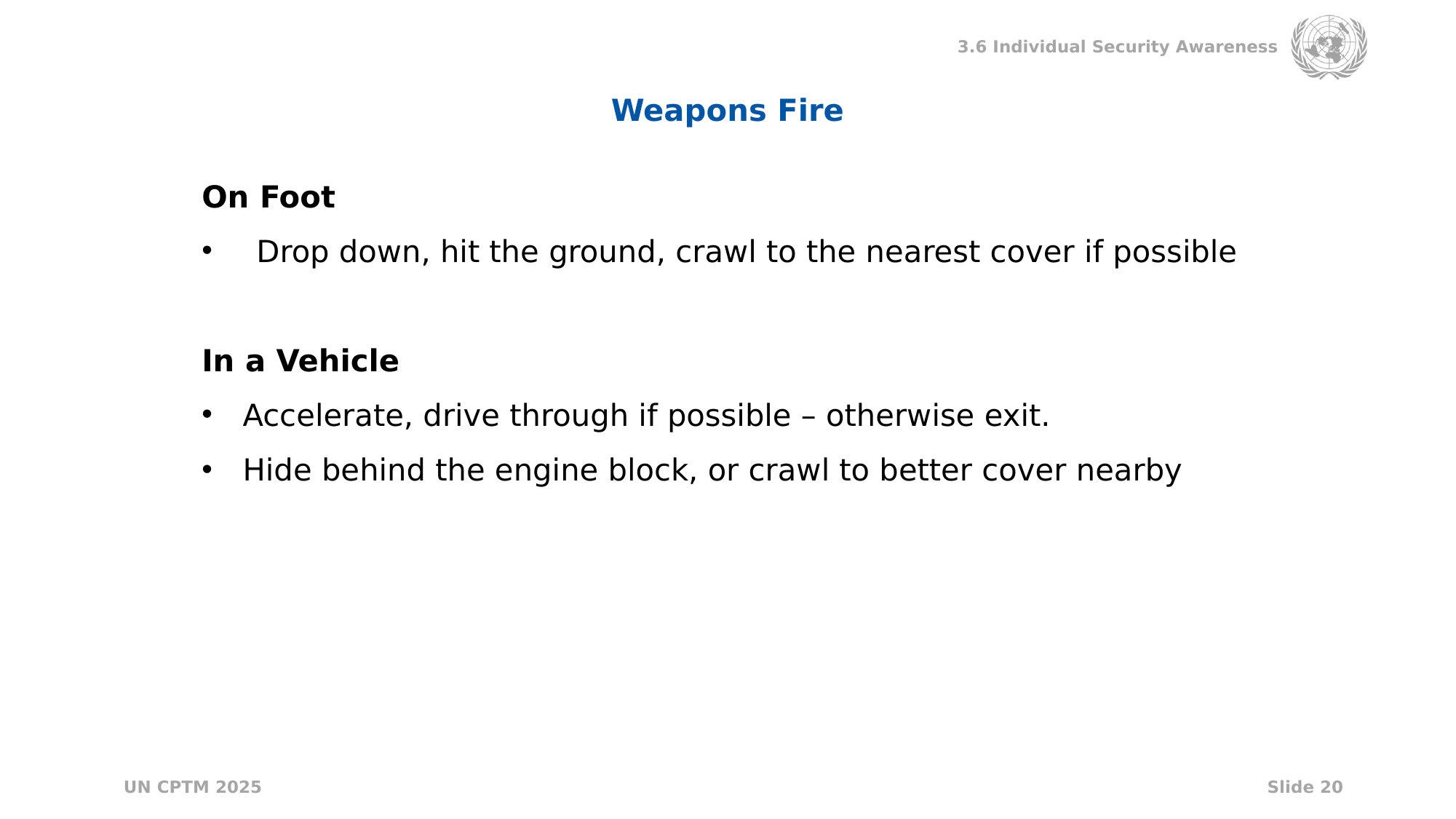

Weapons Fire
On Foot
Drop down, hit the ground, crawl to the nearest cover if possible

In a Vehicle
Accelerate, drive through if possible – otherwise exit.
Hide behind the engine block, or crawl to better cover nearby